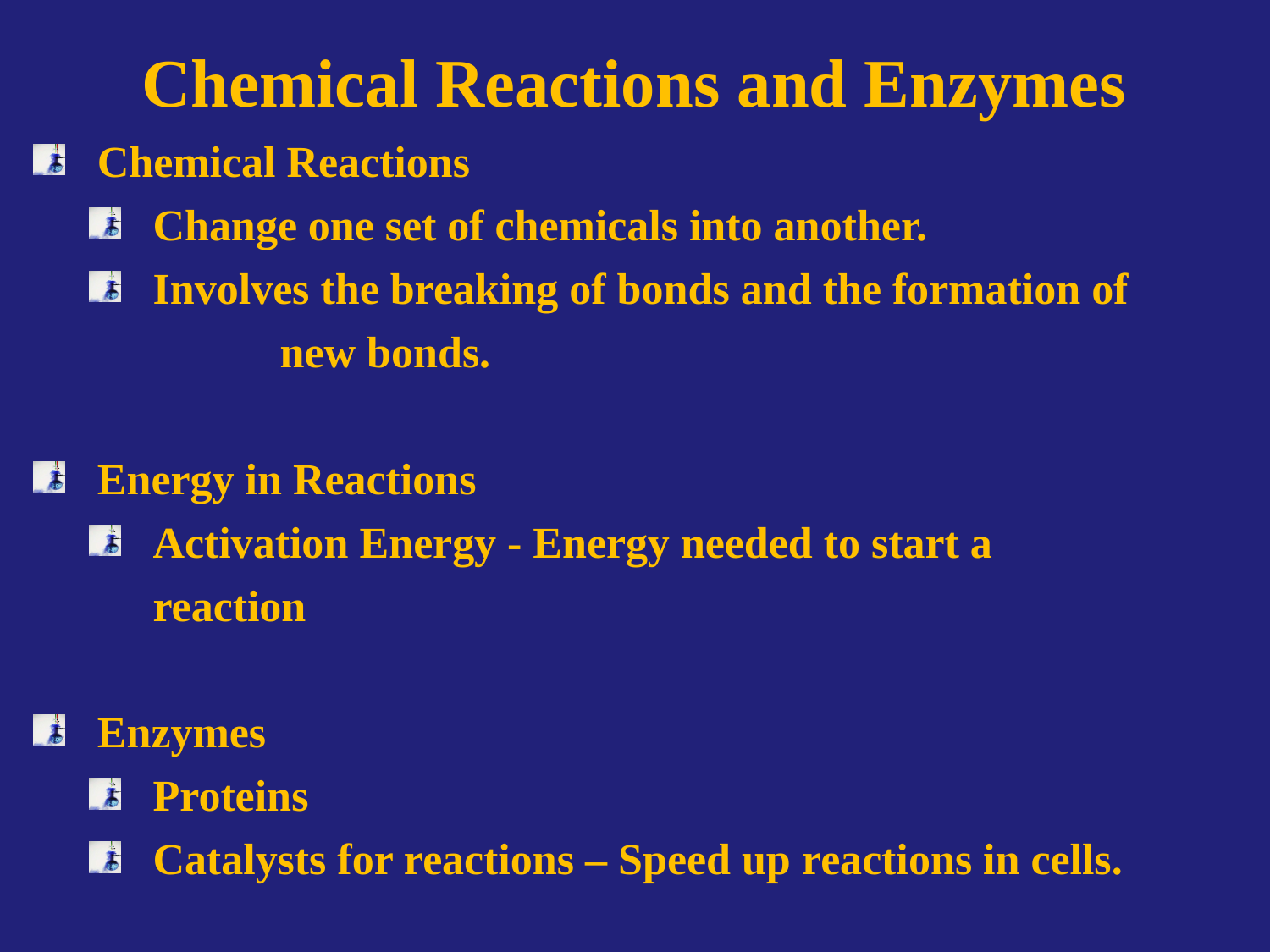

# Chemical Reactions and Enzymes
Chemical Reactions
Change one set of chemicals into another.
Involves the breaking of bonds and the formation of 	new bonds.

Energy in Reactions
Activation Energy - Energy needed to start a reaction

Enzymes
Proteins
Catalysts for reactions – Speed up reactions in cells.